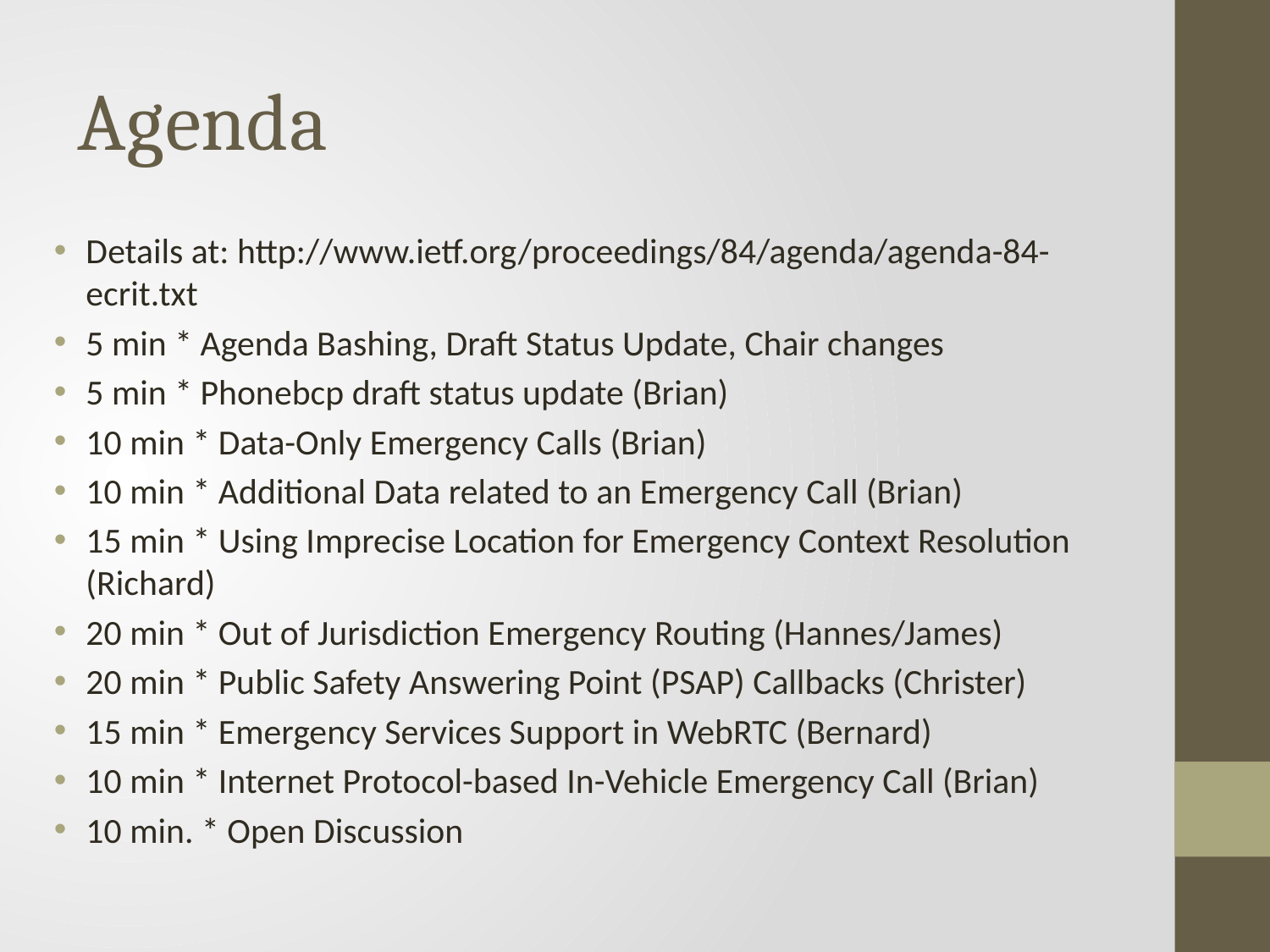

# Agenda
Details at: http://www.ietf.org/proceedings/84/agenda/agenda-84-ecrit.txt
5 min * Agenda Bashing, Draft Status Update, Chair changes
5 min * Phonebcp draft status update (Brian)
10 min * Data-Only Emergency Calls (Brian)
10 min * Additional Data related to an Emergency Call (Brian)
15 min * Using Imprecise Location for Emergency Context Resolution (Richard)
20 min * Out of Jurisdiction Emergency Routing (Hannes/James)
20 min * Public Safety Answering Point (PSAP) Callbacks (Christer)
15 min * Emergency Services Support in WebRTC (Bernard)
10 min * Internet Protocol-based In-Vehicle Emergency Call (Brian)
10 min. * Open Discussion